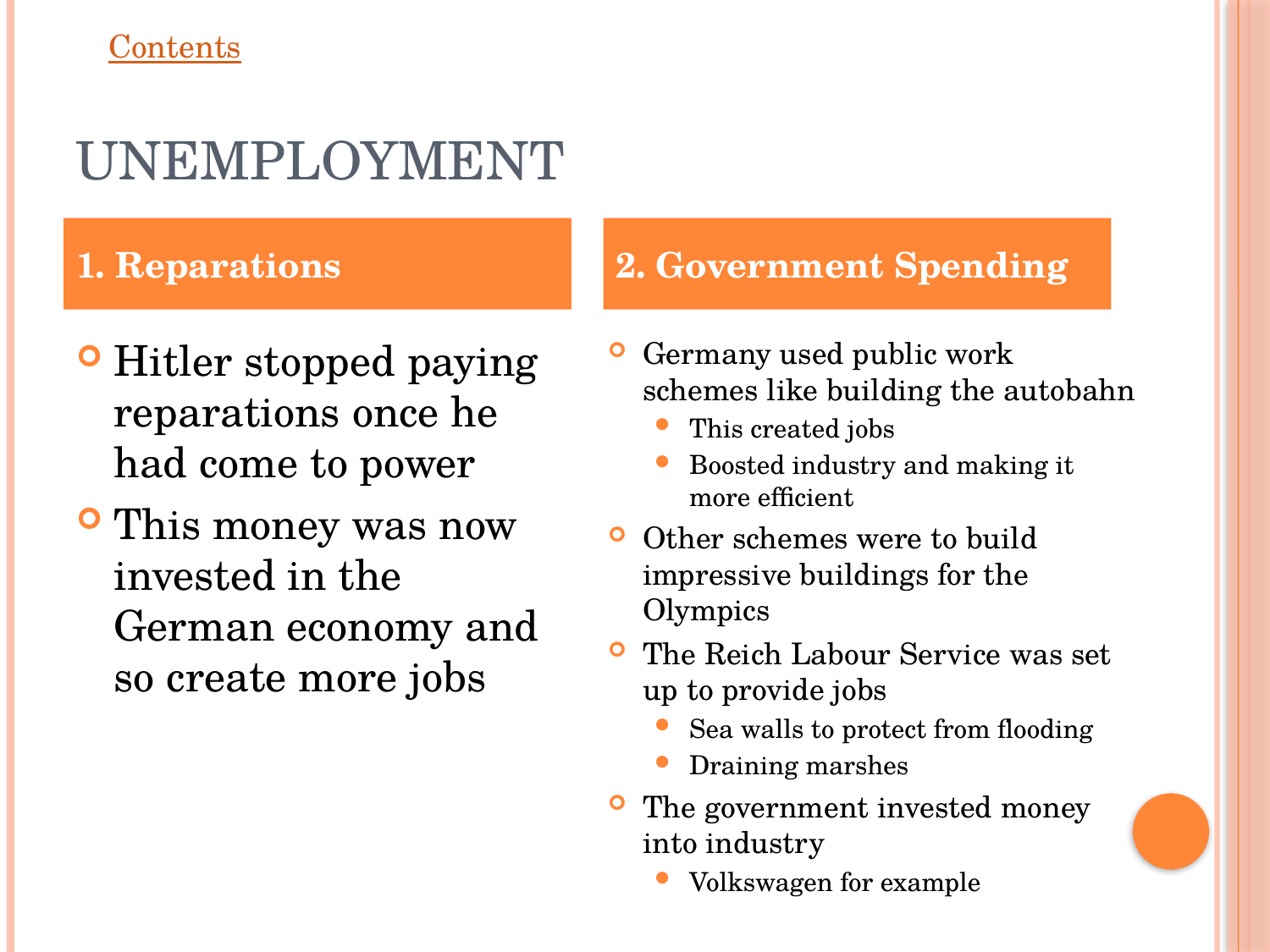

# Unemployment
1. Reparations
2. Government Spending
Hitler stopped paying reparations once he had come to power
This money was now invested in the German economy and so create more jobs
Germany used public work schemes like building the autobahn
This created jobs
Boosted industry and making it more efficient
Other schemes were to build impressive buildings for the Olympics
The Reich Labour Service was set up to provide jobs
Sea walls to protect from flooding
Draining marshes
The government invested money into industry
Volkswagen for example